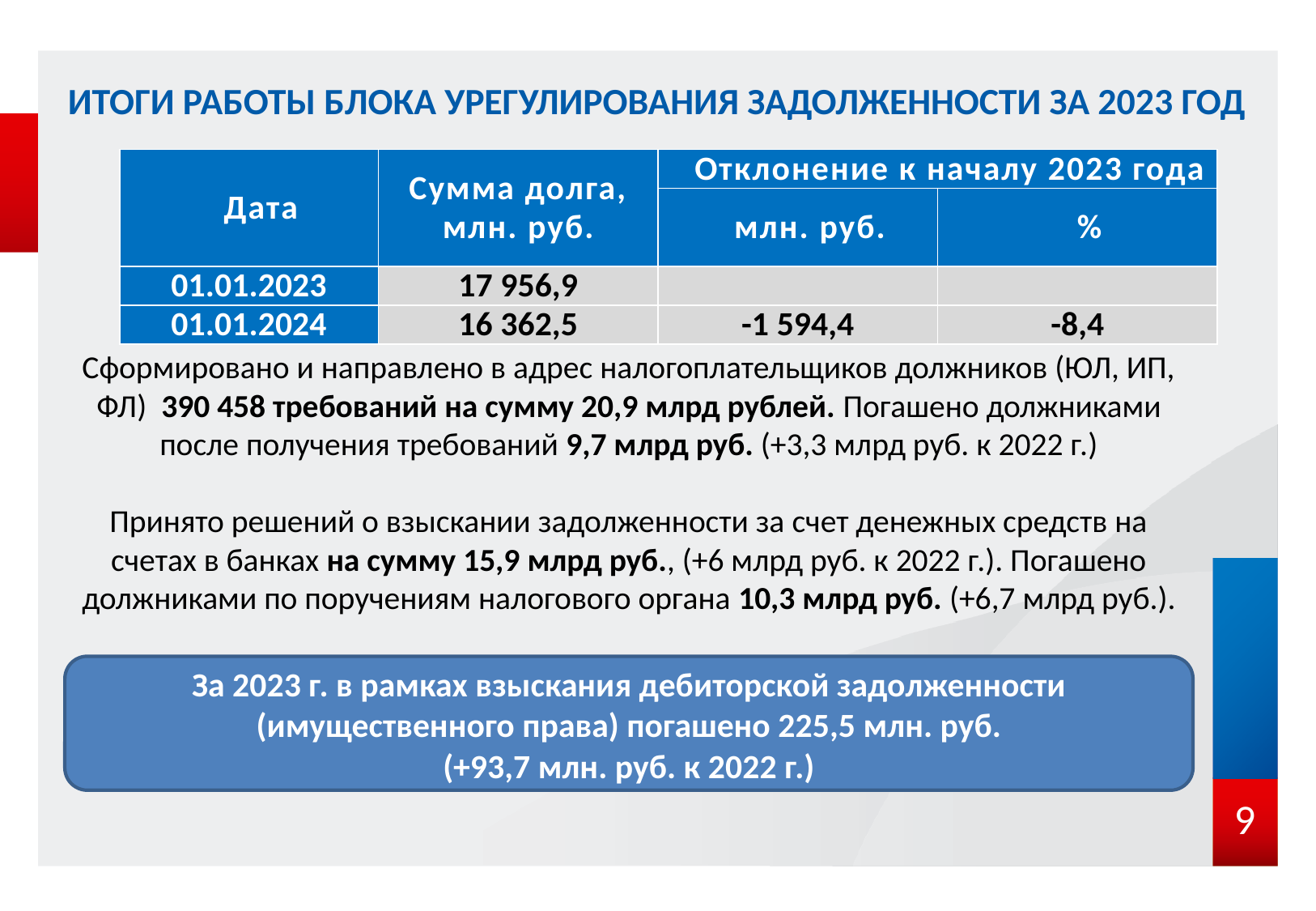

# ИТОГИ РАБОТЫ БЛОКА УРЕГУЛИРОВАНИЯ ЗАДОЛЖЕННОСТИ ЗА 2023 ГОД
| Дата | Сумма долга, млн. руб. | Отклонение к началу 2023 года |  |
| --- | --- | --- | --- |
|  |  | млн. руб. | % |
| 01.01.2023 | 17 956,9 |  |  |
| 01.01.2024 | 16 362,5 | -1 594,4 | -8,4 |
Сформировано и направлено в адрес налогоплательщиков должников (ЮЛ, ИП, ФЛ)  390 458 требований на сумму 20,9 млрд рублей. Погашено должниками после получения требований 9,7 млрд руб. (+3,3 млрд руб. к 2022 г.)

Принято решений о взыскании задолженности за счет денежных средств на счетах в банках на сумму 15,9 млрд руб., (+6 млрд руб. к 2022 г.). Погашено должниками по поручениям налогового органа 10,3 млрд руб. (+6,7 млрд руб.).

За 2023 г. в рамках взыскания дебиторской задолженности (имущественного права) погашено 225,5 млн. руб.
(+93,7 млн. руб. к 2022 г.)

9